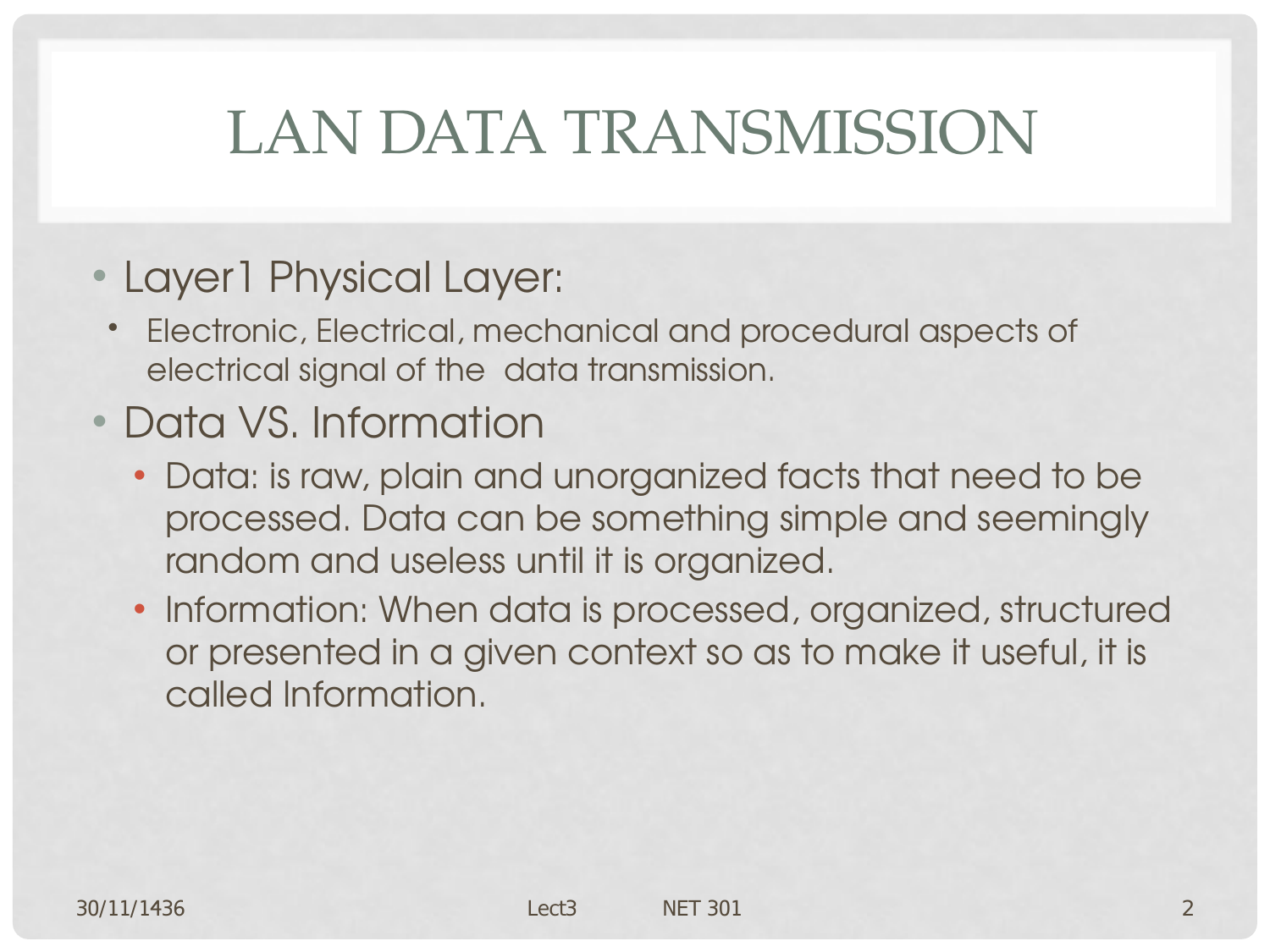

# LAN data transmission
Layer1 Physical Layer:
Electronic, Electrical, mechanical and procedural aspects of electrical signal of the  data transmission.
Data VS. Information
Data: is raw, plain and unorganized facts that need to be processed. Data can be something simple and seemingly random and useless until it is organized.
Information: When data is processed, organized, structured or presented in a given context so as to make it useful, it is called Information.
30/11/1436
Lect3             NET 301
2